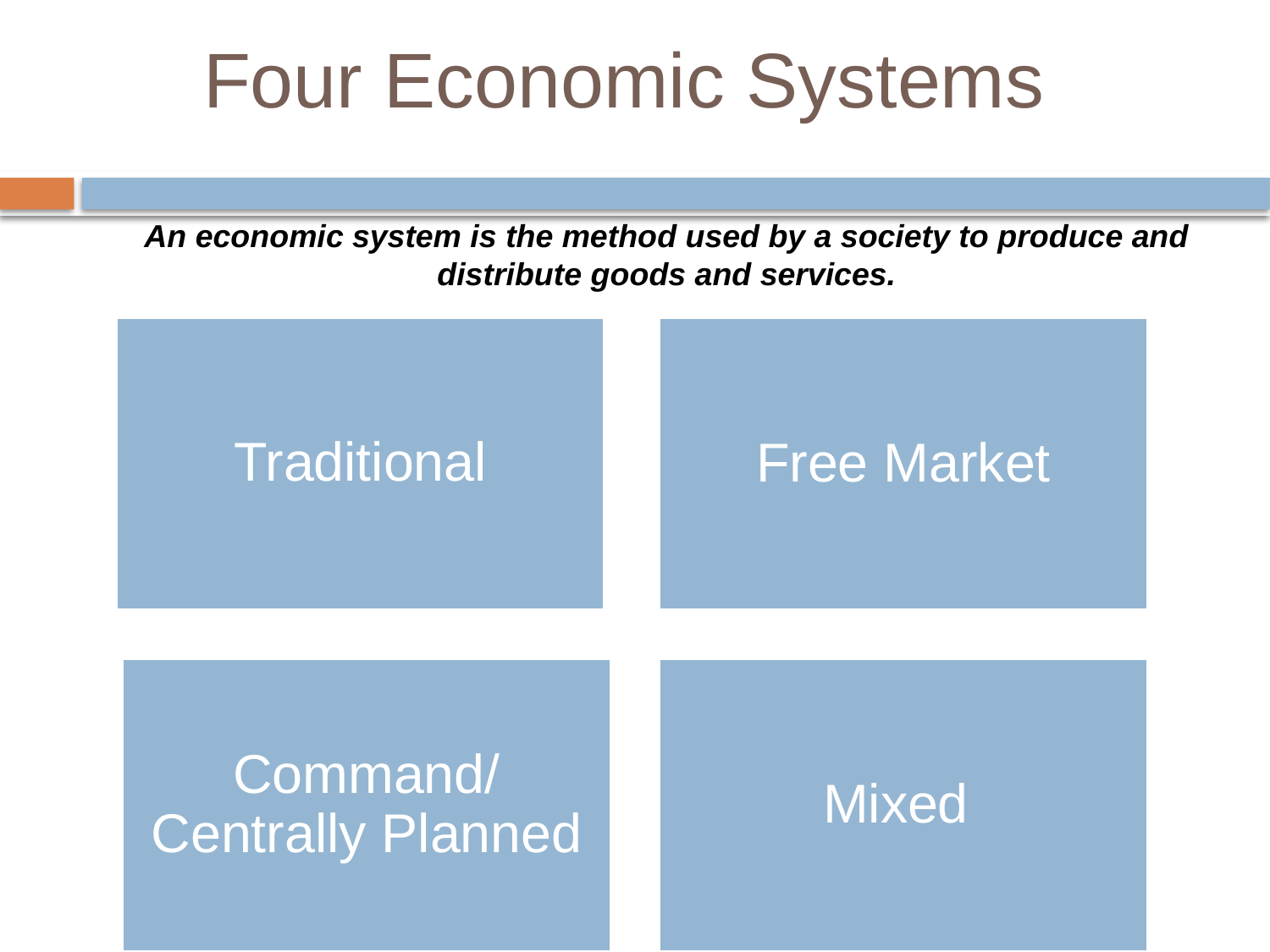

Four Economic Systems
An economic system is the method used by a society to produce and distribute goods and services.
Traditional
Free Market
Command/Centrally Planned
Mixed